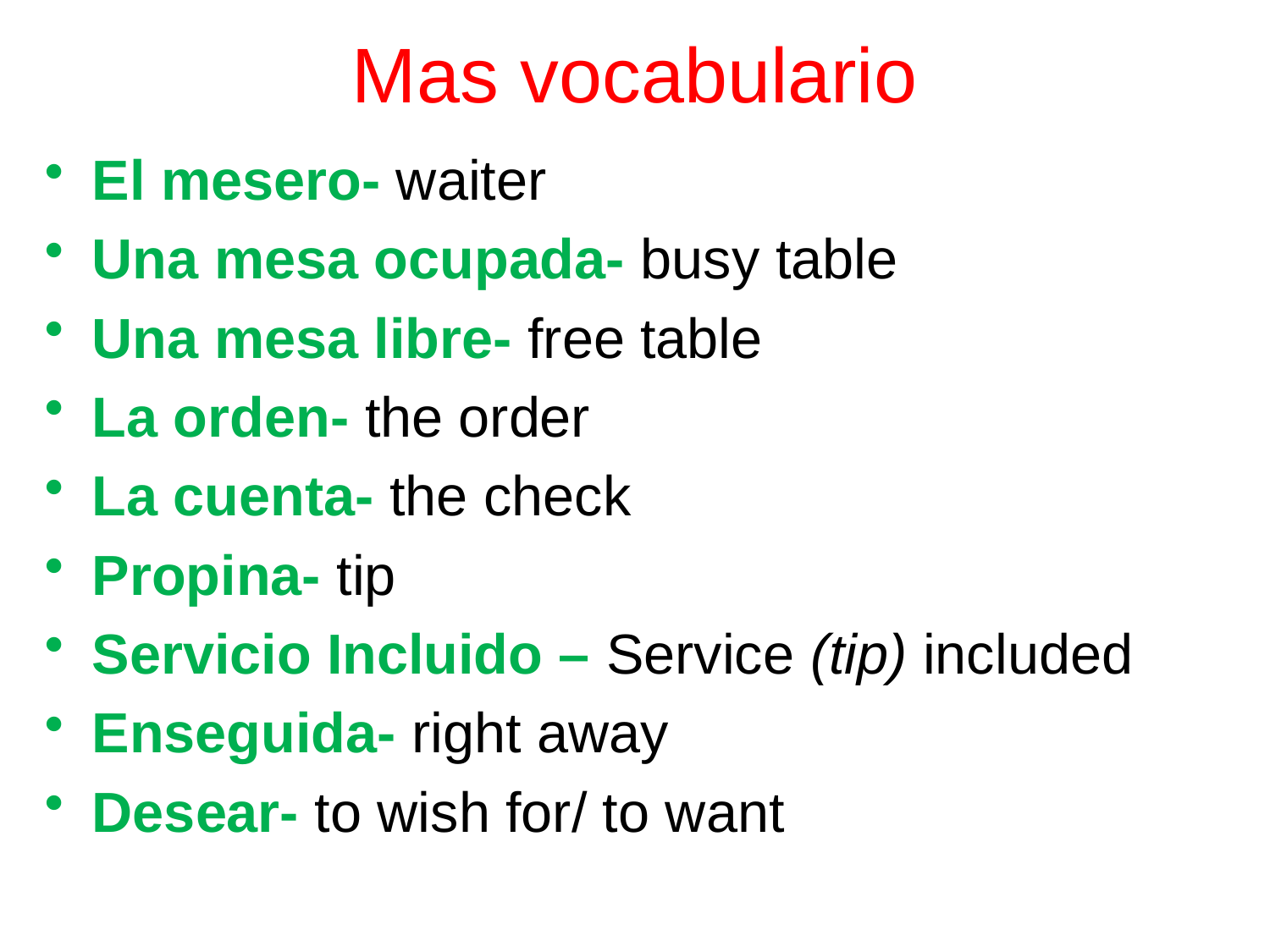

# Mas vocabulario
El mesero- waiter
Una mesa ocupada- busy table
Una mesa libre- free table
La orden- the order
La cuenta- the check
Propina- tip
Servicio Incluido – Service (tip) included
Enseguida- right away
Desear- to wish for/ to want